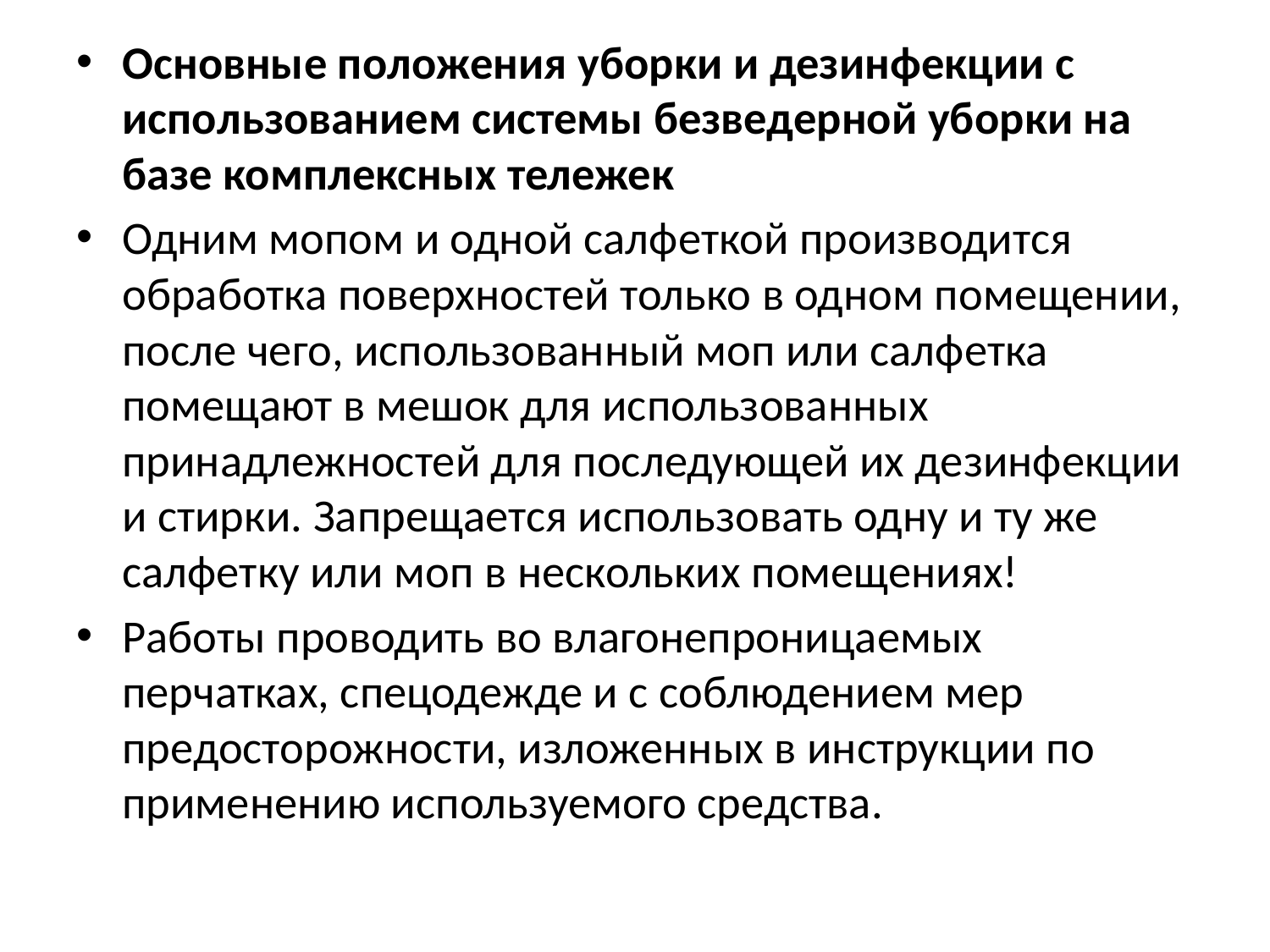

Основные положения уборки и дезинфекции с использованием системы безведерной уборки на базе комплексных тележек
Одним мопом и одной салфеткой производится обработка поверхностей только в одном помещении, после чего, использованный моп или салфетка помещают в мешок для использованных принадлежностей для последующей их дезинфекции и стирки. Запрещается использовать одну и ту же салфетку или моп в нескольких помещениях!
Работы проводить во влагонепроницаемых перчатках, спецодежде и с соблюдением мер предосторожности, изложенных в инструкции по применению используемого средства.